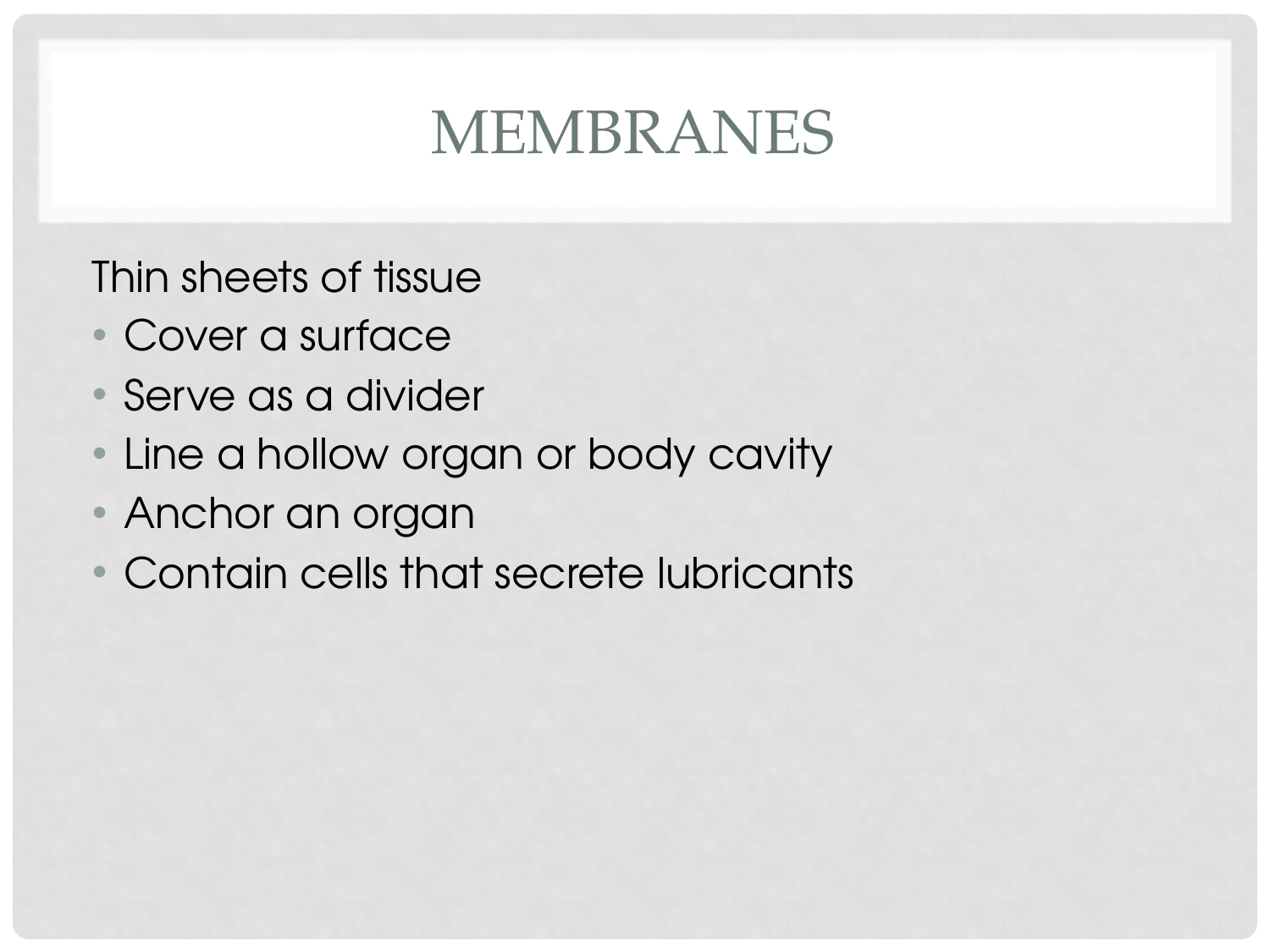

# membranes
Thin sheets of tissue
Cover a surface
Serve as a divider
Line a hollow organ or body cavity
Anchor an organ
Contain cells that secrete lubricants